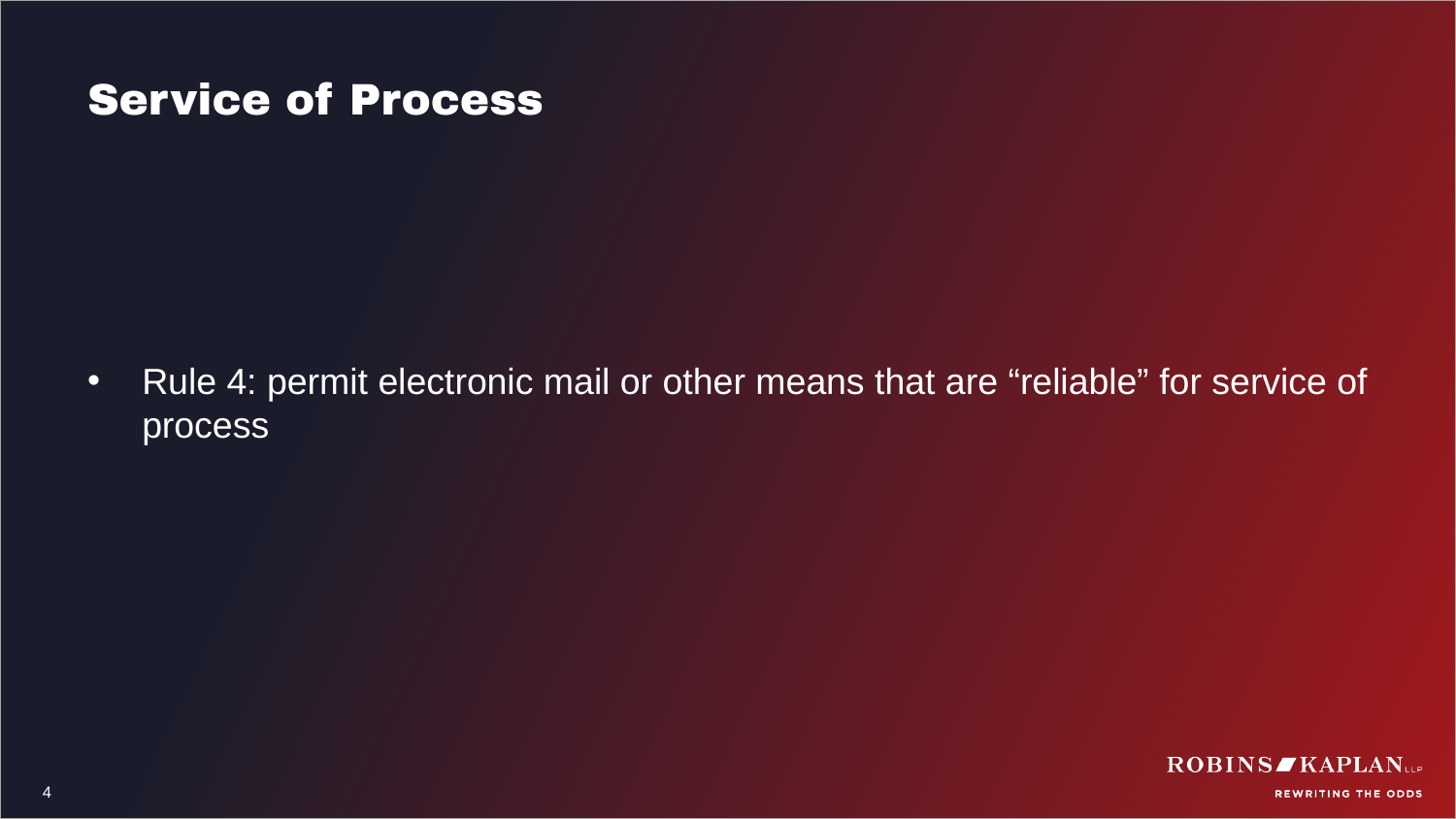

# Service of Process
Rule 4: permit electronic mail or other means that are “reliable” for service of process